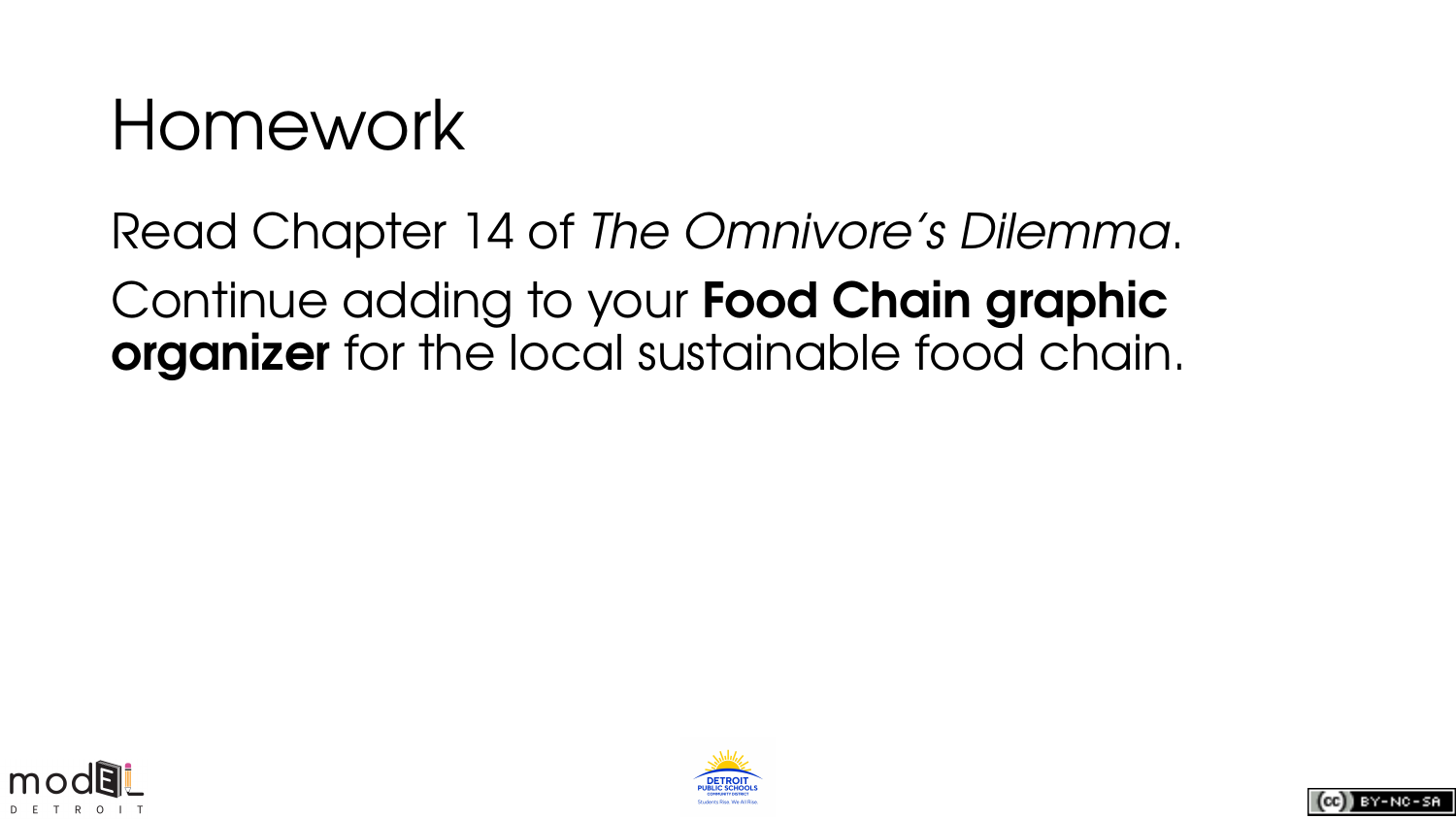

# Homework
Read Chapter 14 of The Omnivore’s Dilemma.
Continue adding to your Food Chain graphic organizer for the local sustainable food chain.